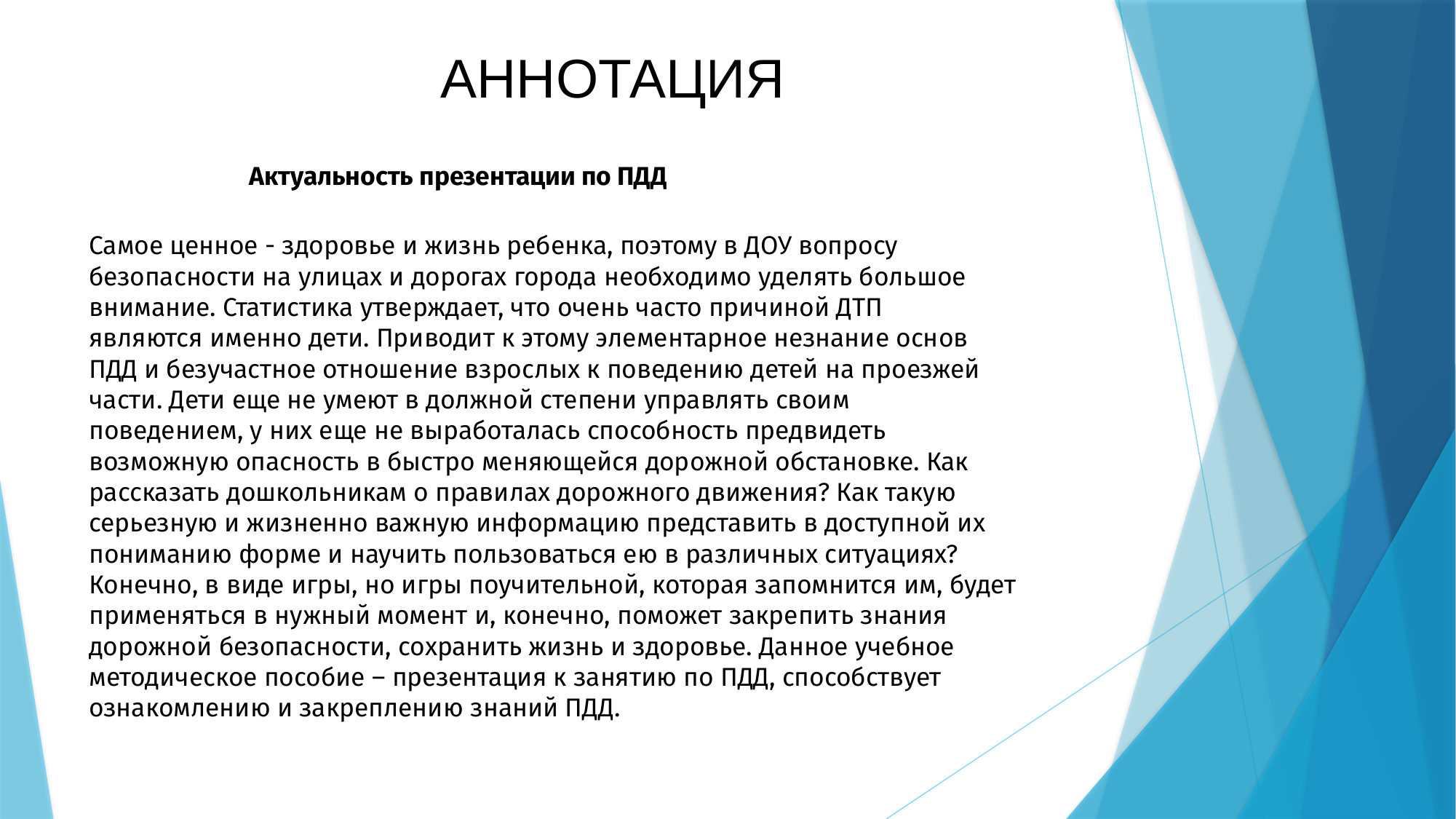

# АННОТАЦИЯ
                                          Актуальность презентации по ПДД
Самое ценное - здоровье и жизнь ребенка, поэтому в ДОУ вопросу
безопасности на улицах и дорогах города необходимо уделять большое
внимание. Статистика утверждает, что очень часто причиной ДТП
являются именно дети. Приводит к этому элементарное незнание основ
ПДД и безучастное отношение взрослых к поведению детей на проезжей
части. Дети еще не умеют в должной степени управлять своим
поведением, у них еще не выработалась способность предвидеть
возможную опасность в быстро меняющейся дорожной обстановке. Как
рассказать дошкольникам о правилах дорожного движения? Как такую
серьезную и жизненно важную информацию представить в доступной их
пониманию форме и научить пользоваться ею в различных ситуациях?
Конечно, в виде игры, но игры поучительной, которая запомнится им, будет
применяться в нужный момент и, конечно, поможет закрепить знания
дорожной безопасности, сохранить жизнь и здоровье. Данное учебное
методическое пособие – презентация к занятию по ПДД, способствует
ознакомлению и закреплению знаний ПДД.